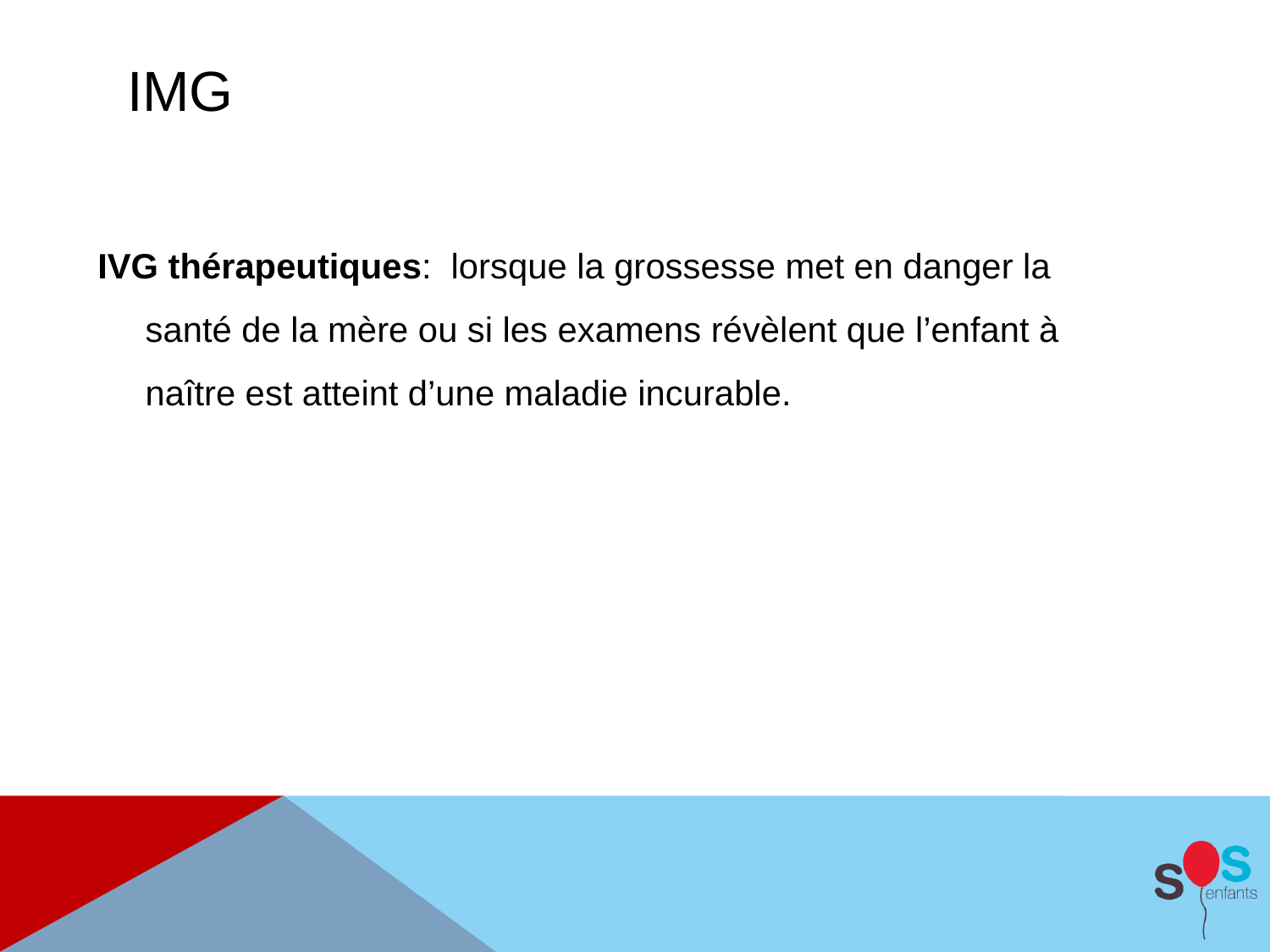

# img
IVG thérapeutiques:  lorsque la grossesse met en danger la santé de la mère ou si les examens révèlent que l’enfant à naître est atteint d’une maladie incurable.